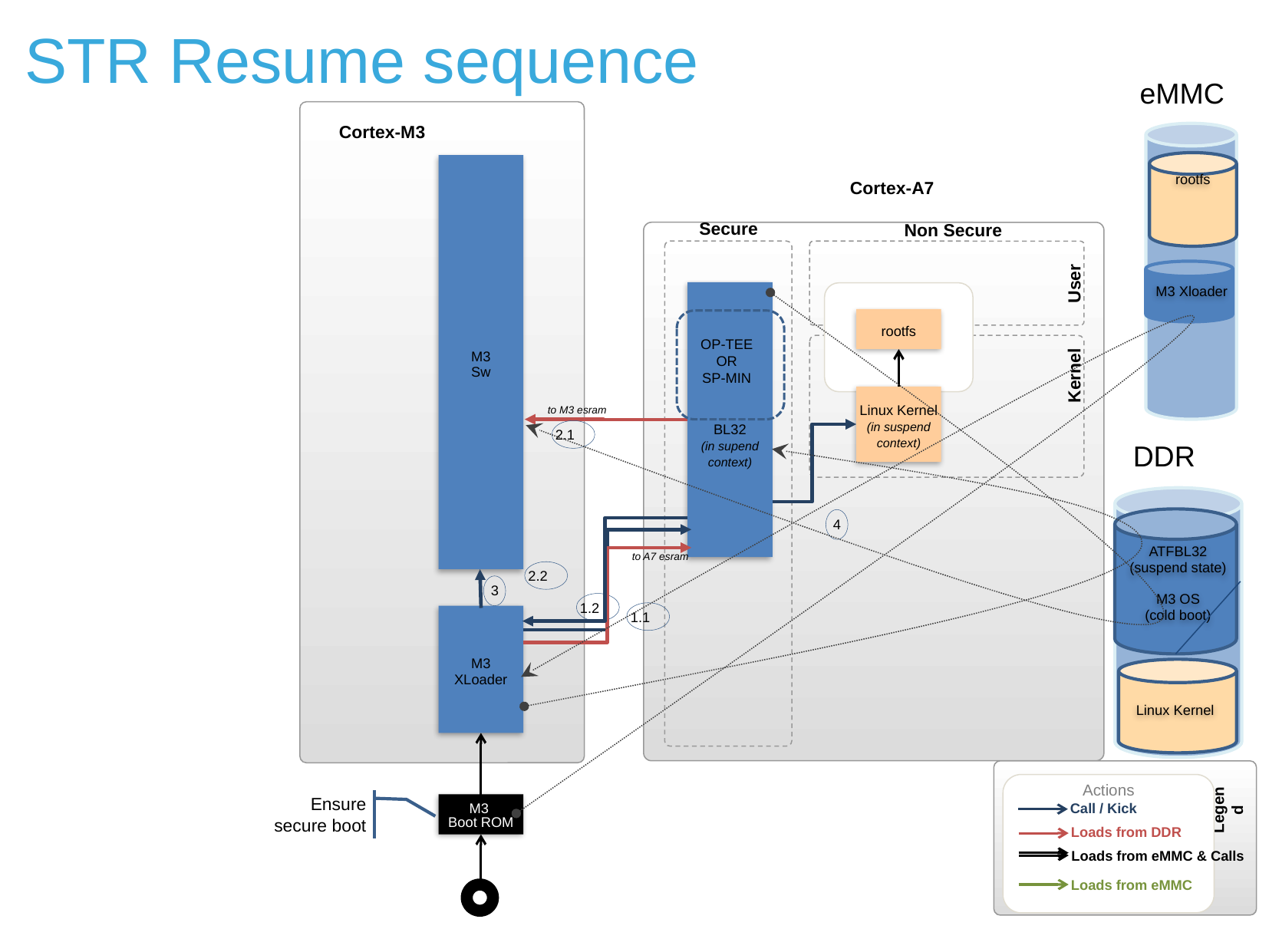

# STR Resume sequence
eMMC

Cortex-M3

M3
Sw
Cortex-A7
rootfs

Secure
Non Secure

User

BL32
(in supend context)

M3 Xloader

rootfs

Kernel
OP-TEE
OR
SP-MIN

Linux Kernel
(in suspend context)
to M3 esram
2.1

DDR

4

to A7 esram
2.2

ATFBL32
(suspend state)

M3 OS
(cold boot)

3

1.2

1.1

M3
XLoader

Linux Kernel

Legend
Actions
Ensure secure boot
Call / Kick
M3
Boot ROM
Loads from DDR
Loads from eMMC & Calls
Loads from eMMC